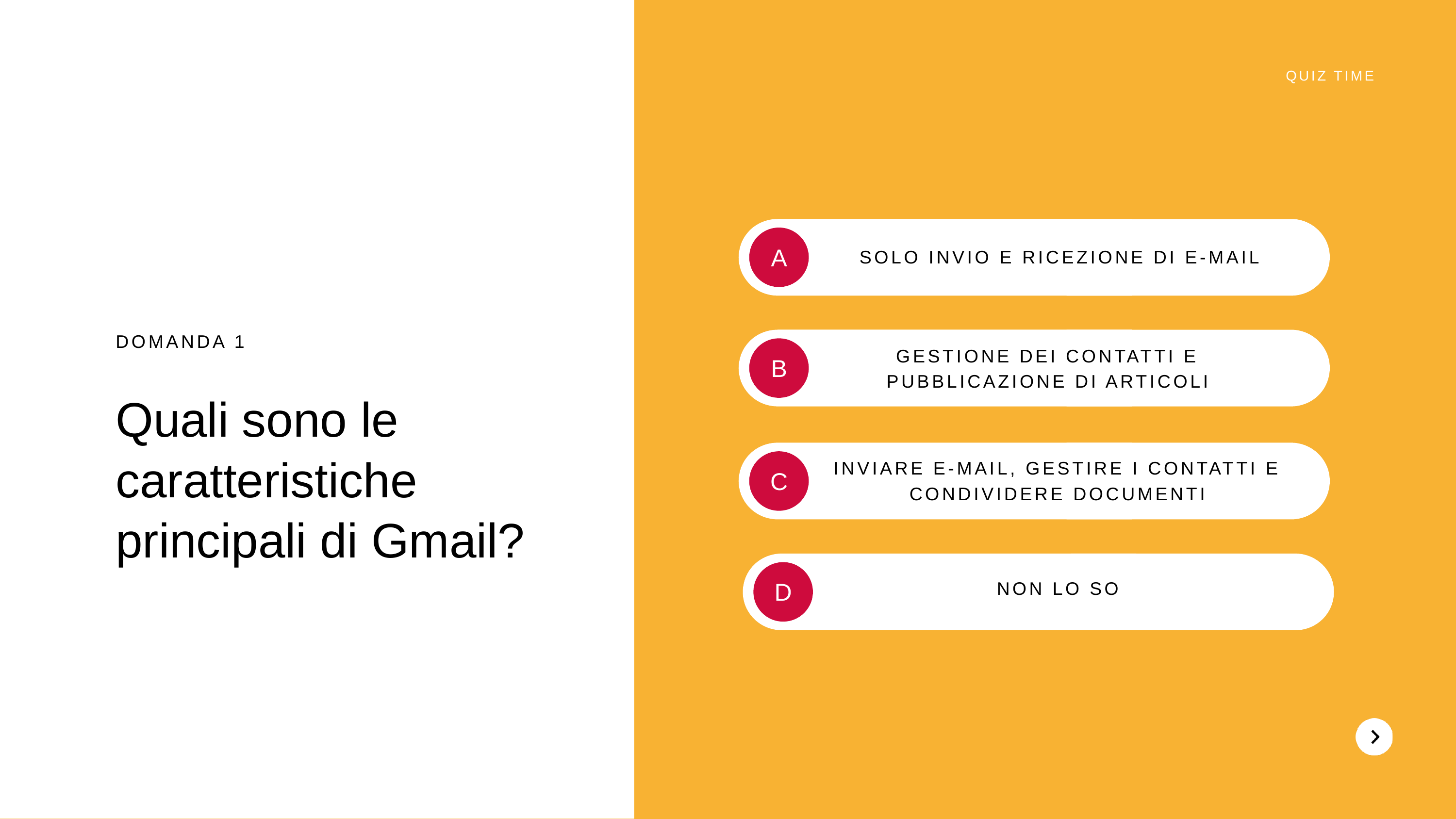

QUIZ TIME

A
SOLO INVIO E RICEZIONE DI E-MAIL

DOMANDA 1
Quali sono le caratteristiche principali di Gmail?

GESTIONE DEI CONTATTI E PUBBLICAZIONE DI ARTICOLI
B

INVIARE E-MAIL, GESTIRE I CONTATTI E CONDIVIDERE DOCUMENTI
C

D
NON LO SO